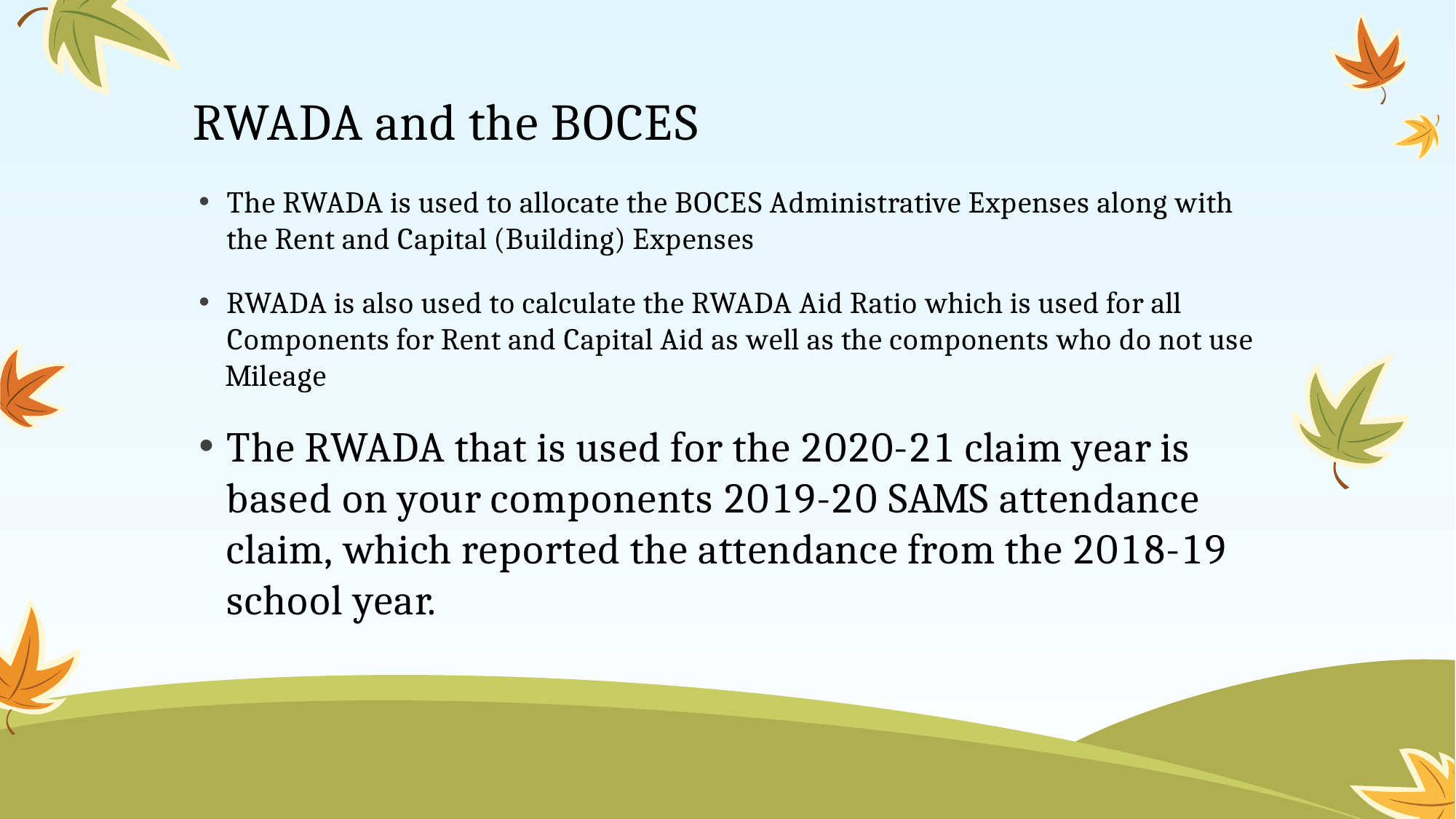

# RWADA and the BOCES
The RWADA is used to allocate the BOCES Administrative Expenses along with the Rent and Capital (Building) Expenses
RWADA is also used to calculate the RWADA Aid Ratio which is used for all Components for Rent and Capital Aid as well as the components who do not use Mileage
The RWADA that is used for the 2020-21 claim year is based on your components 2019-20 SAMS attendance claim, which reported the attendance from the 2018-19 school year.